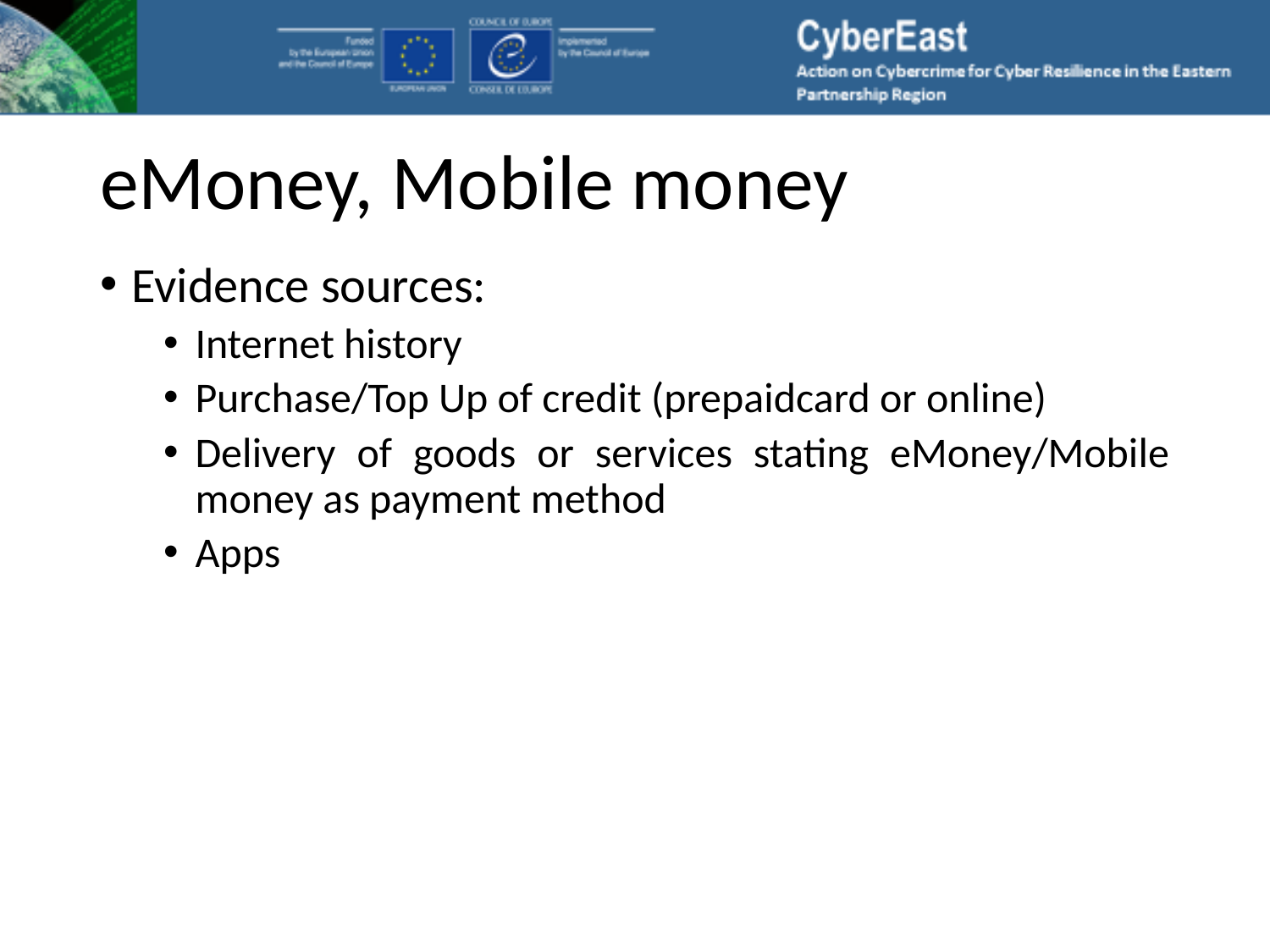

# eMoney, Mobile money
Evidence sources:
Internet history
Purchase/Top Up of credit (prepaidcard or online)
Delivery of goods or services stating eMoney/Mobile money as payment method
Apps